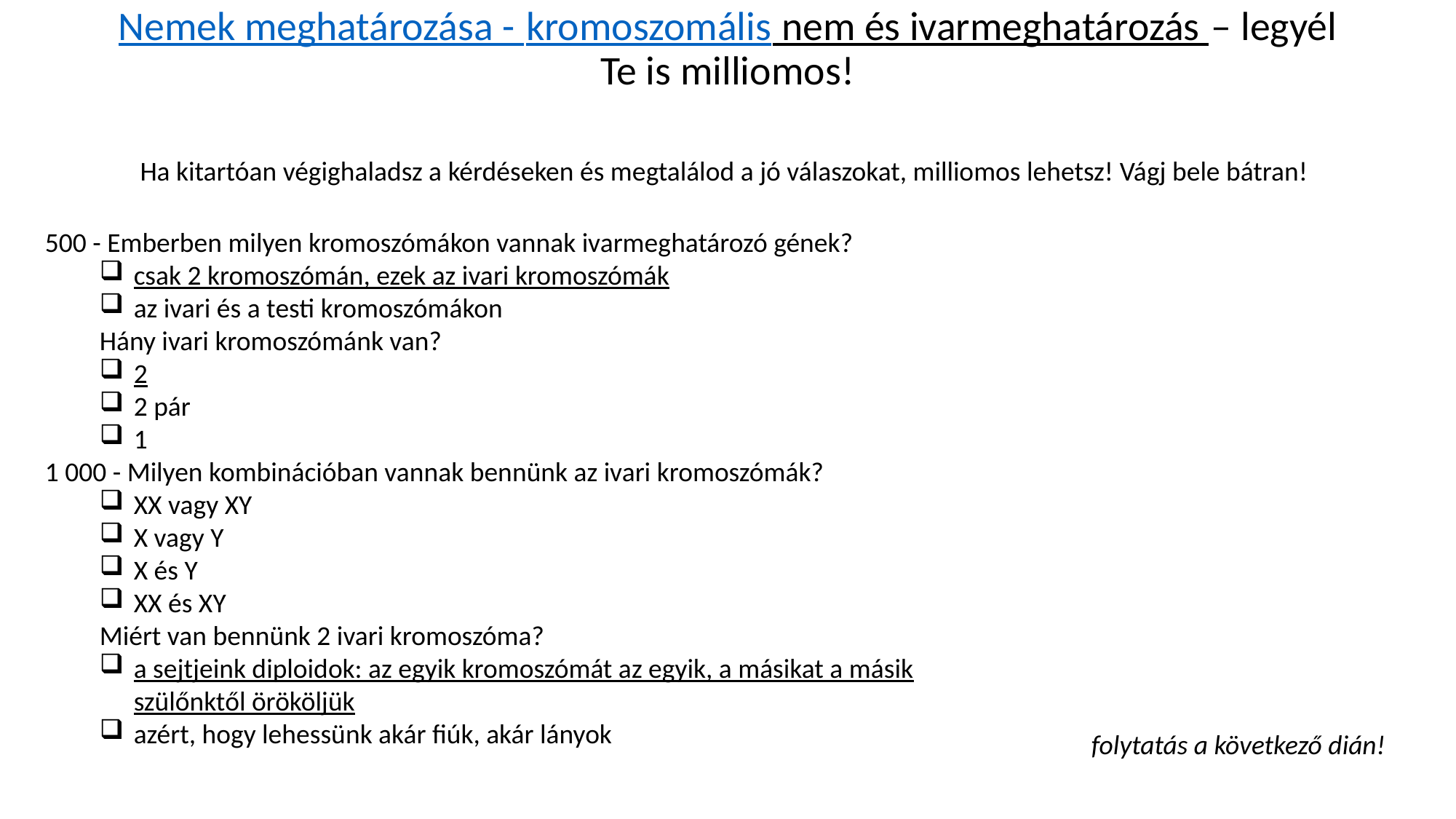

# Nemek meghatározása - kromoszomális nem és ivarmeghatározás – legyél Te is milliomos!
Ha kitartóan végighaladsz a kérdéseken és megtalálod a jó válaszokat, milliomos lehetsz! Vágj bele bátran!
500 - Emberben milyen kromoszómákon vannak ivarmeghatározó gének?
csak 2 kromoszómán, ezek az ivari kromoszómák
az ivari és a testi kromoszómákon
Hány ivari kromoszómánk van?
2
2 pár
1
1 000 - Milyen kombinációban vannak bennünk az ivari kromoszómák?
XX vagy XY
X vagy Y
X és Y
XX és XY
Miért van bennünk 2 ivari kromoszóma?
a sejtjeink diploidok: az egyik kromoszómát az egyik, a másikat a másik szülőnktől örököljük
azért, hogy lehessünk akár fiúk, akár lányok
folytatás a következő dián!